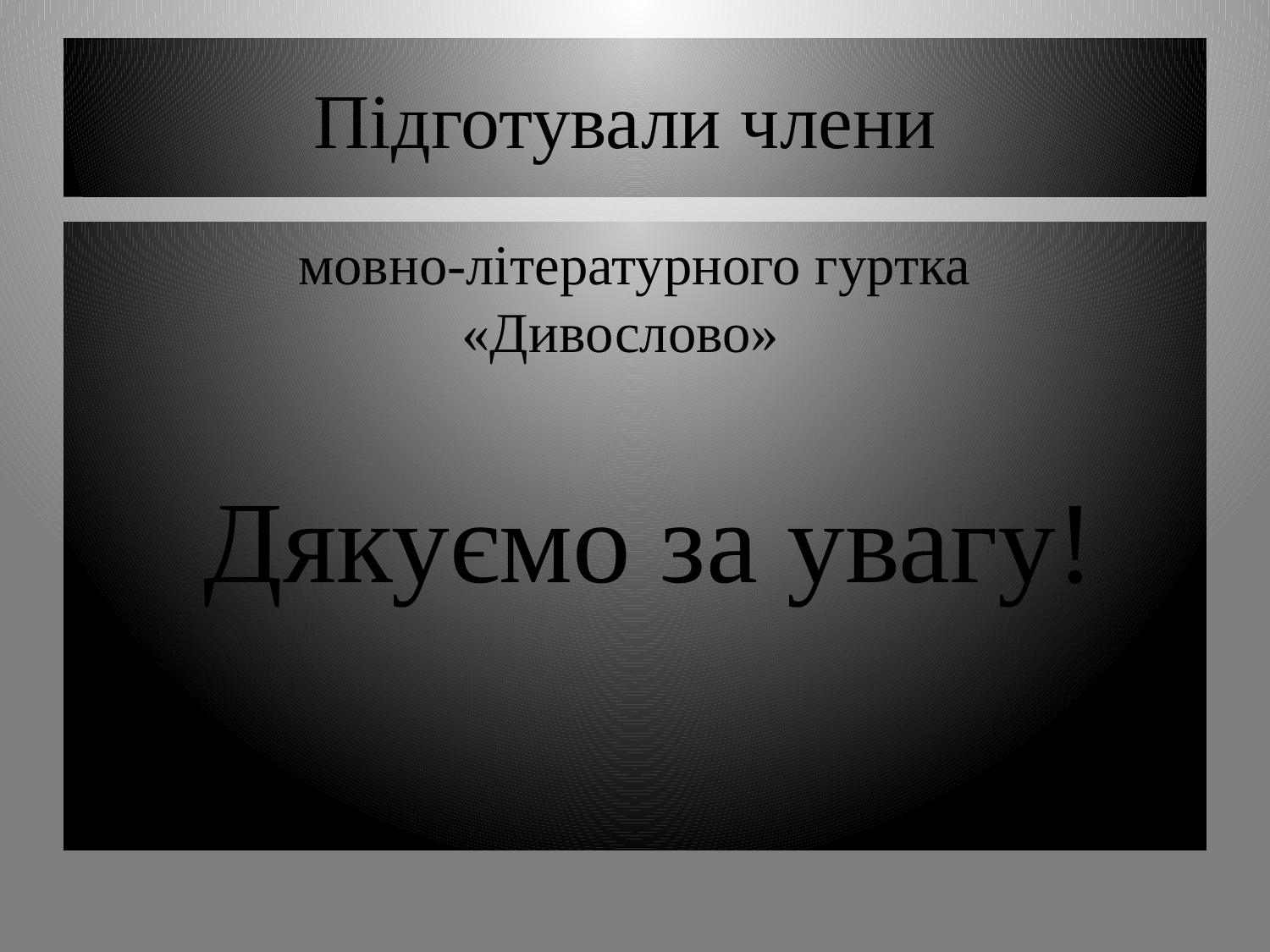

# Підготували члени
мовно-літературного гуртка
 «Дивослово»

 Дякуємо за увагу!